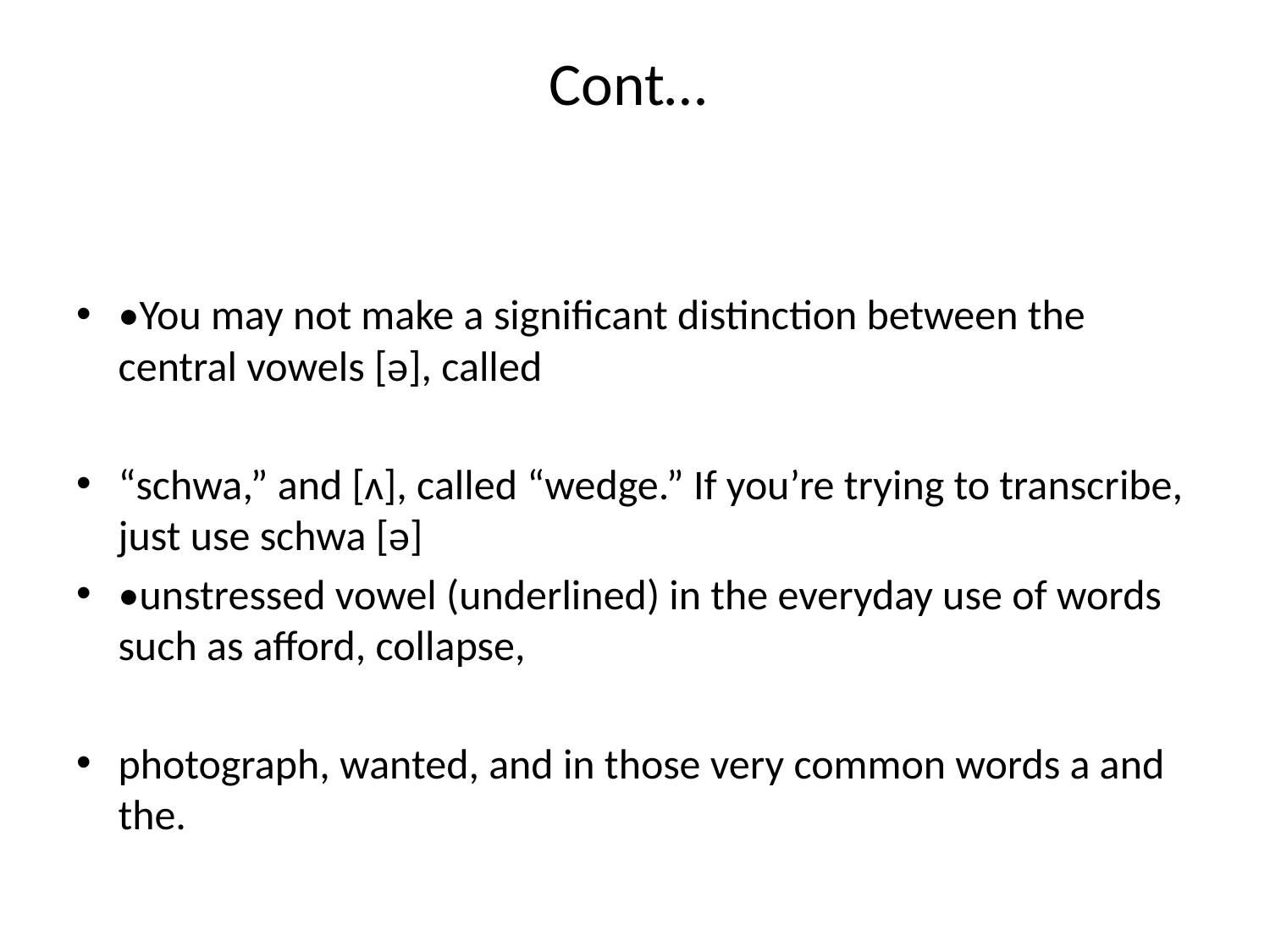

# Cont…

•You may not make a significant distinction between the central vowels [ə], called

“schwa,” and [ʌ], called “wedge.” If you’re trying to transcribe, just use schwa [ə]
•unstressed vowel (underlined) in the everyday use of words such as afford, collapse,

photograph, wanted, and in those very common words a and the.